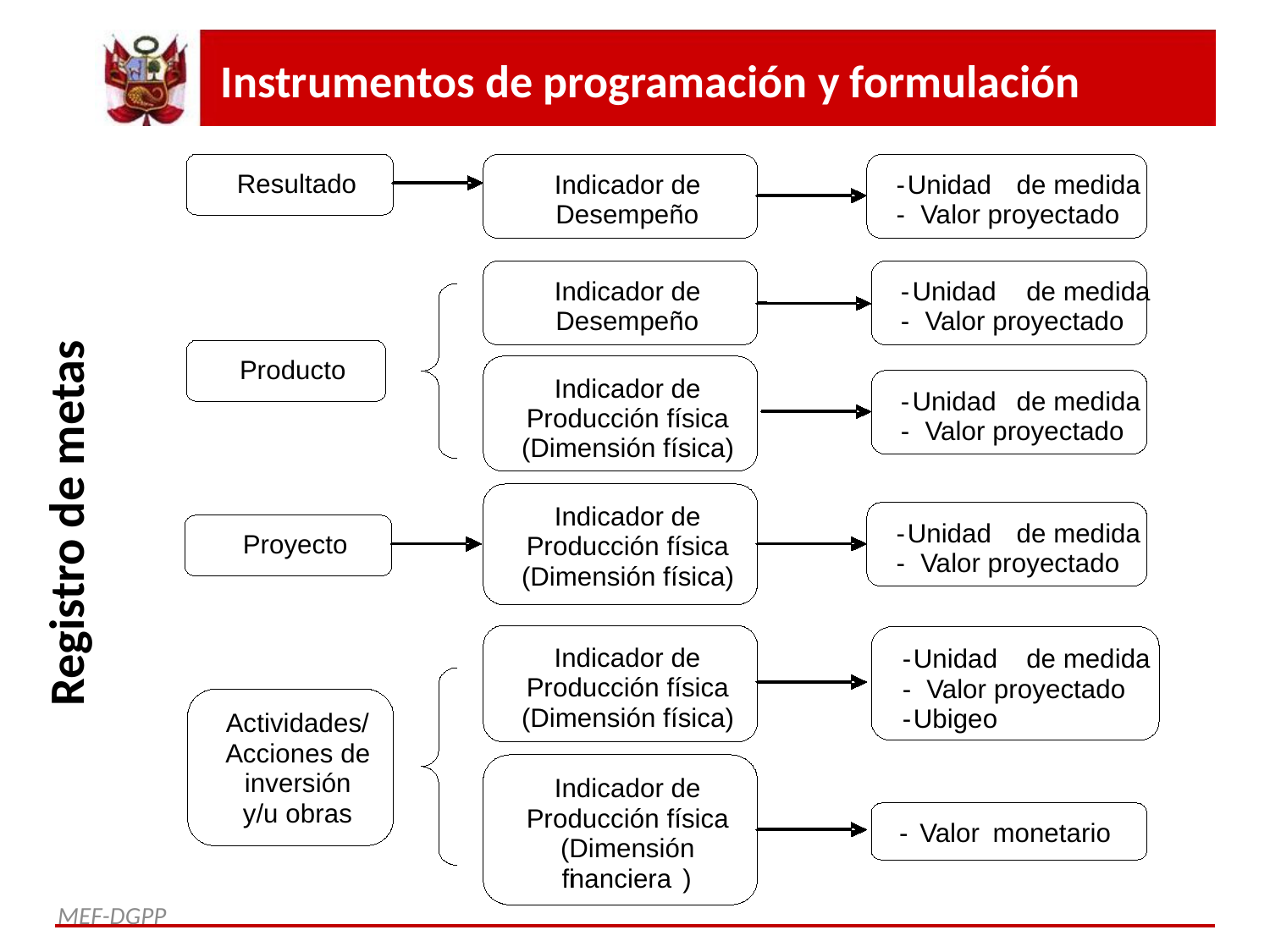

Instrumentos de programación y formulación

Resultado

Indicador de
-

Unidad

de medida

Desempeño

-

Valor proyectado

Indicador de
-

Unidad

de medida

Desempeño

-

Valor proyectado

Producto

Indicador de
-

Unidad

de medida

Producción física

-

Valor proyectado

(Dimensión física)

Indicador de

-

Unidad

de medida

Proyecto

Producción física

-

Valor proyectado

(Dimensión física)

Indicador de
-

Unidad

de medida

Producción física

-

Valor proyectado

(Dimensión física)

-

Ubigeo

Actividades/

Acciones de

inversión
Indicador de

y/u obras

Producción física

-

Valor
monetario

(Dimensión

fi
nanciera
)

Registro de metas
MEF-DGPP